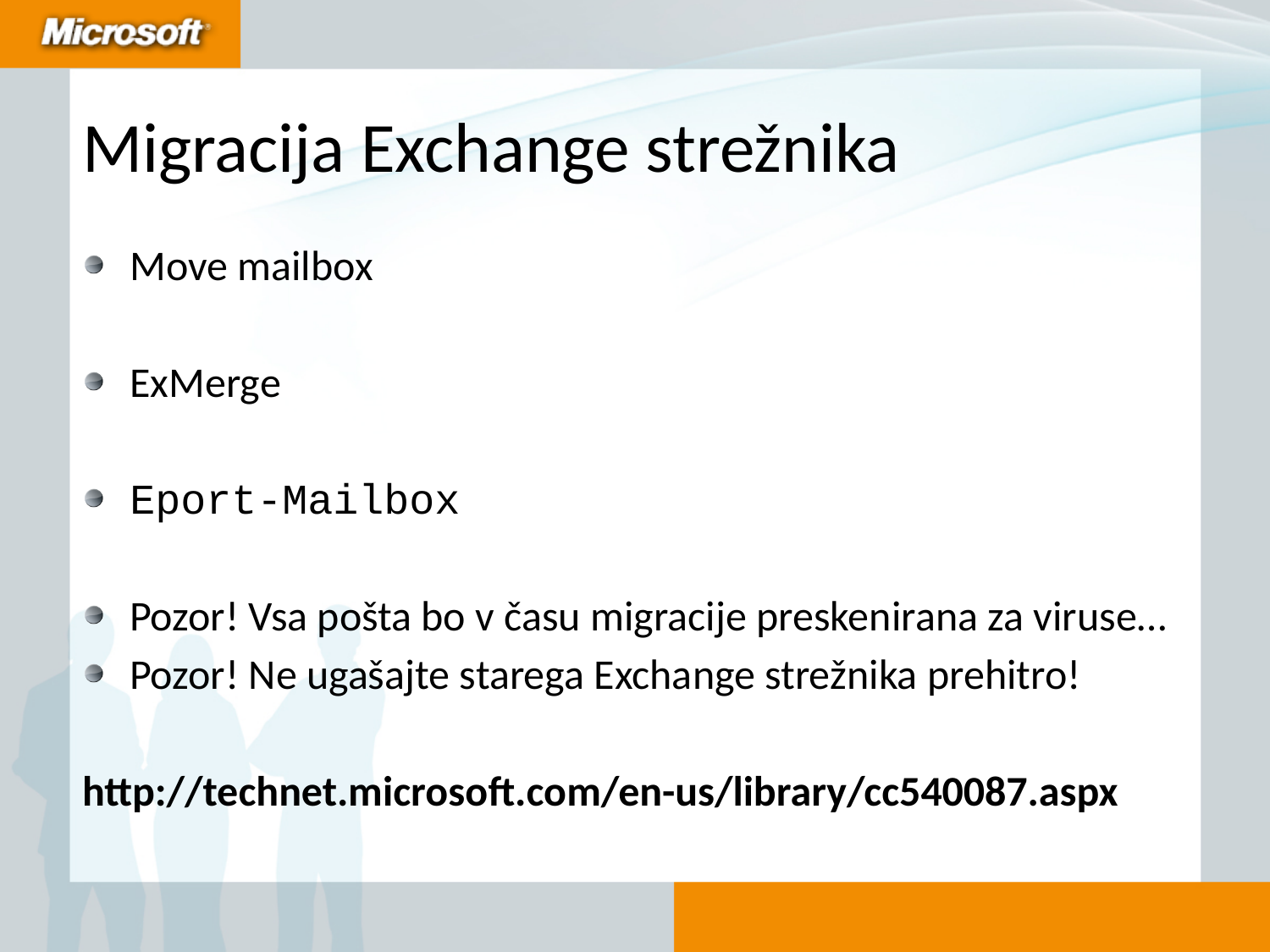

# Migracija Exchange strežnika
Move mailbox

ExMerge

Eport-Mailbox

Pozor! Vsa pošta bo v času migracije preskenirana za viruse…
Pozor! Ne ugašajte starega Exchange strežnika prehitro!

http://technet.microsoft.com/en-us/library/cc540087.aspx